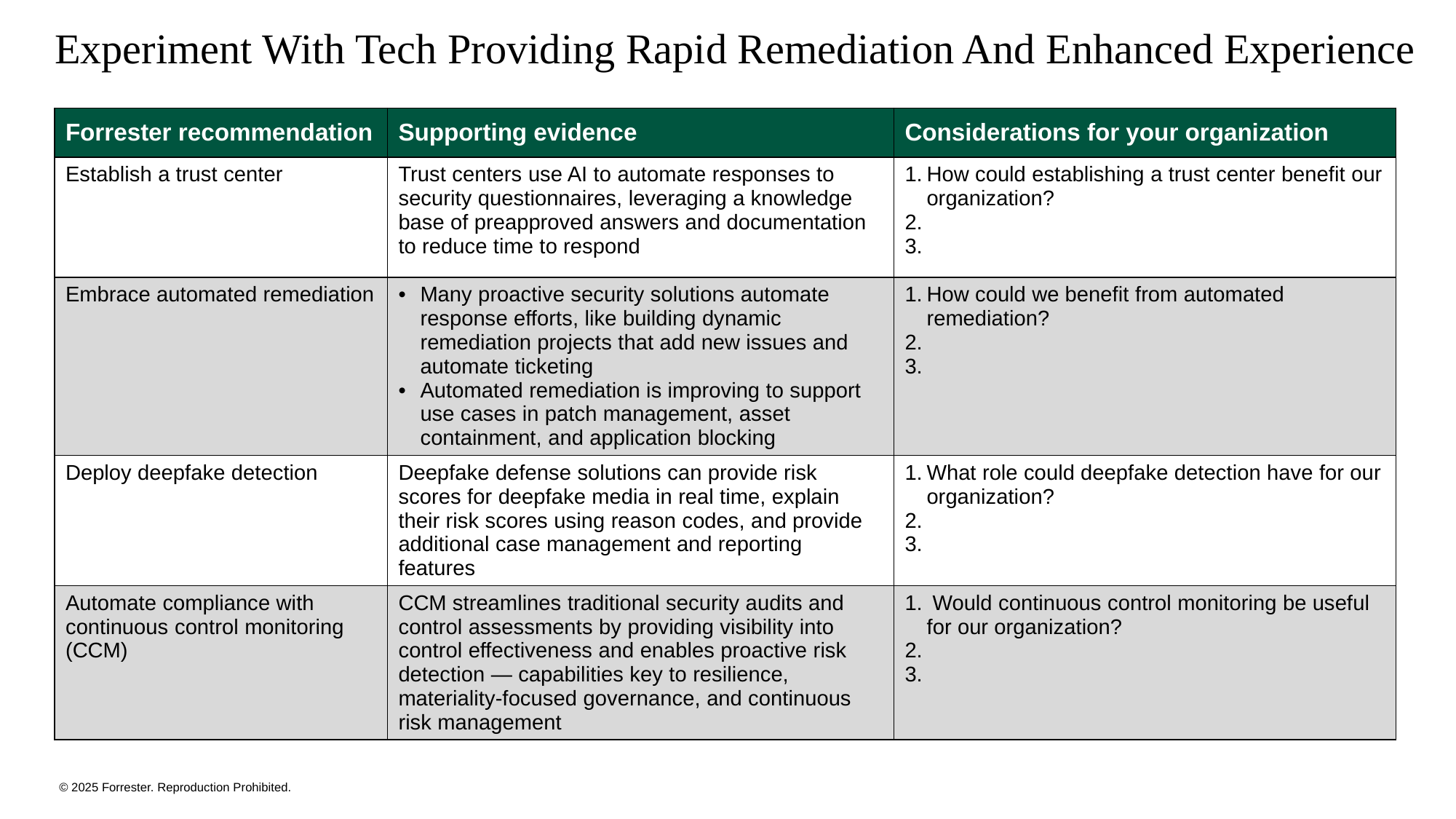

# Experiment With Tech Providing Rapid Remediation And Enhanced Experience
| Forrester recommendation | Supporting evidence | Considerations for your organization​ |
| --- | --- | --- |
| Establish a trust center | Trust centers use AI to automate responses to security questionnaires, leveraging a knowledge base of preapproved answers and documentation to reduce time to respond | How could establishing a trust center benefit our organization? |
| Embrace automated remediation | Many proactive security solutions automate response efforts, like building dynamic remediation projects that add new issues and automate ticketing Automated remediation is improving to support use cases in patch management, asset containment, and application blocking | How could we benefit from automated remediation? |
| Deploy deepfake detection | Deepfake defense solutions can provide risk scores for deepfake media in real time, explain their risk scores using reason codes, and provide additional case management and reporting features | What role could deepfake detection have for our organization? |
| Automate compliance with continuous control monitoring (CCM) | CCM streamlines traditional security audits and control assessments by providing visibility into control effectiveness and enables proactive risk detection — capabilities key to resilience, materiality-focused governance, and continuous risk management | Would continuous control monitoring be useful for our organization? |